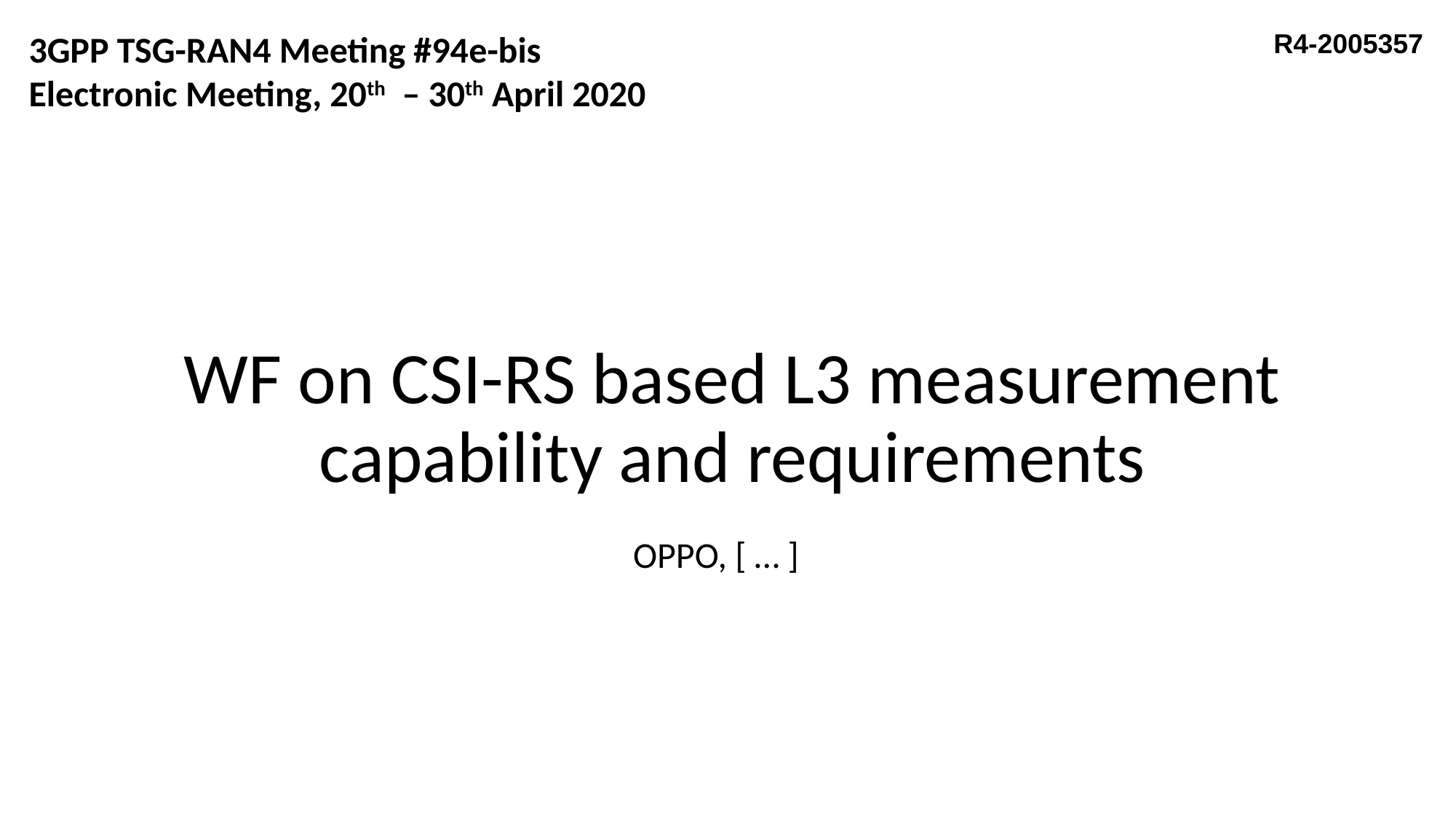

3GPP TSG-RAN4 Meeting #94e-bis
Electronic Meeting, 20th  – 30th April 2020
R4-2005357
# WF on CSI-RS based L3 measurement capability and requirements
OPPO, [ … ]